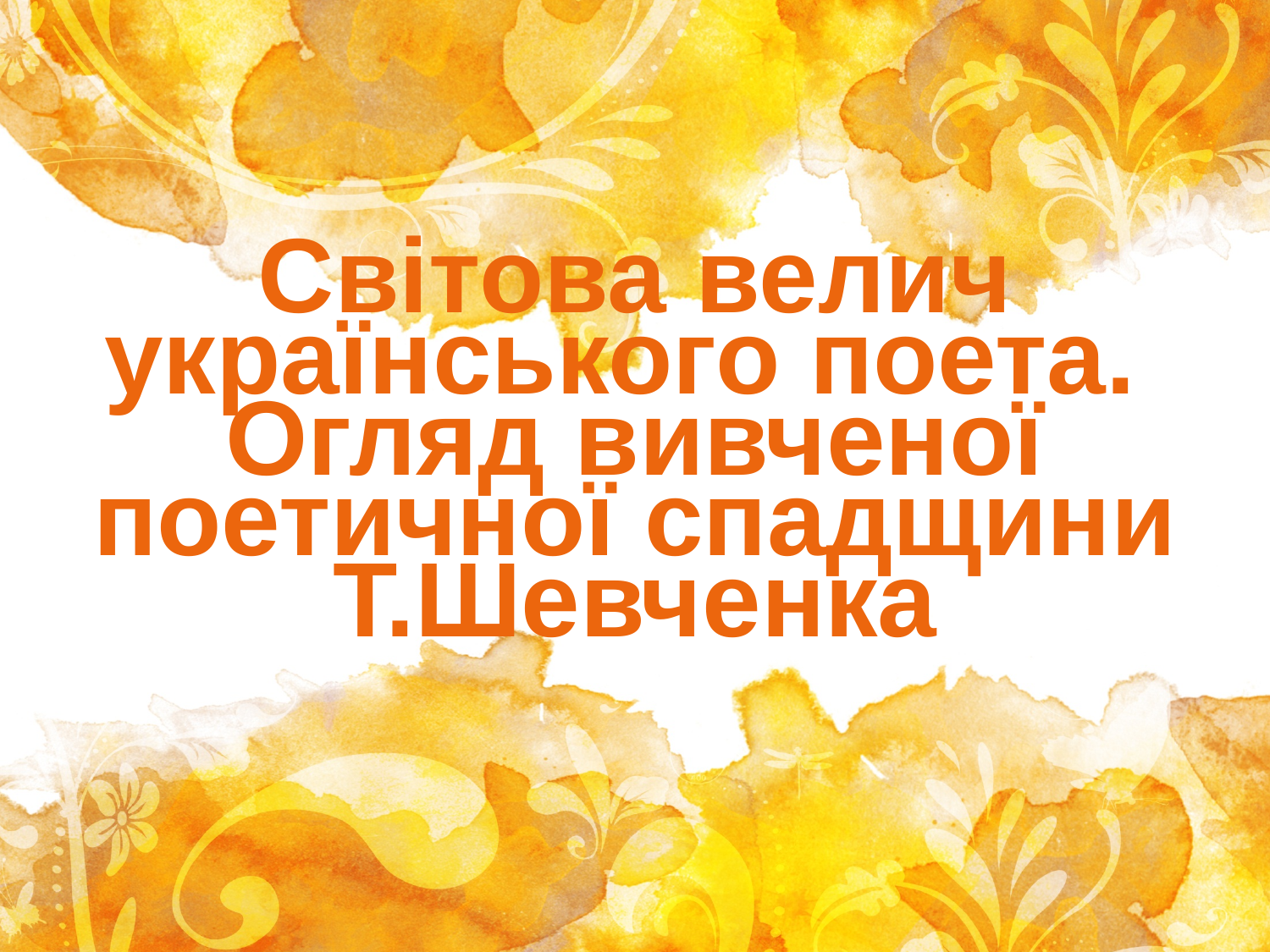

# Світова велич українського поета. Огляд вивченої поетичної спадщини Т.Шевченка